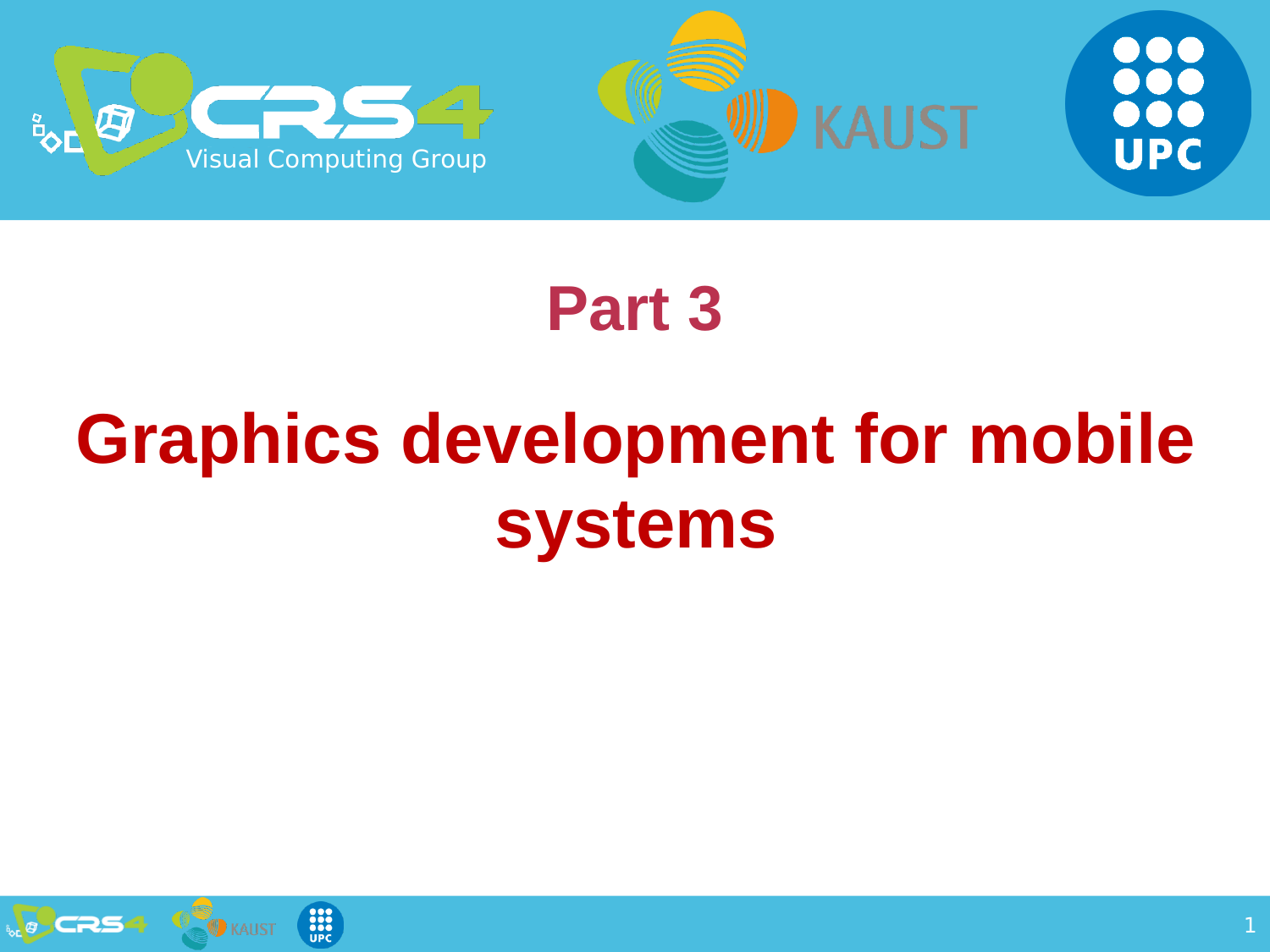

# Part 3
Graphics development for mobile systems
1